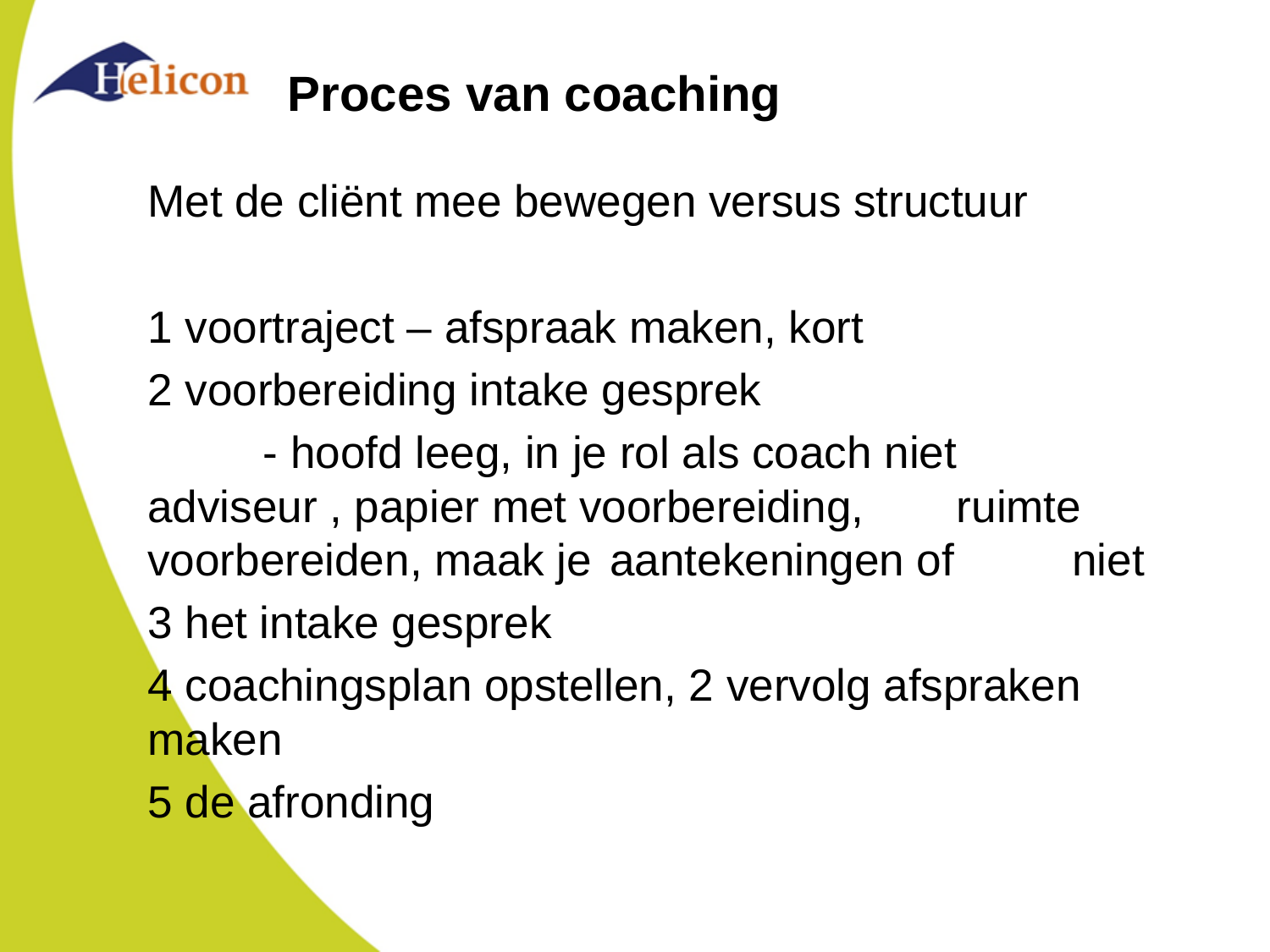

# Proces van coaching
Met de cliënt mee bewegen versus structuur

1 voortraject – afspraak maken, kort
2 voorbereiding intake gesprek
 	- hoofd leeg, in je rol als coach niet 	adviseur , papier met voorbereiding, 	ruimte  	voorbereiden, maak je 	aantekeningen of  	niet
3 het intake gesprek
4 coachingsplan opstellen, 2 vervolg afspraken maken
5 de afronding